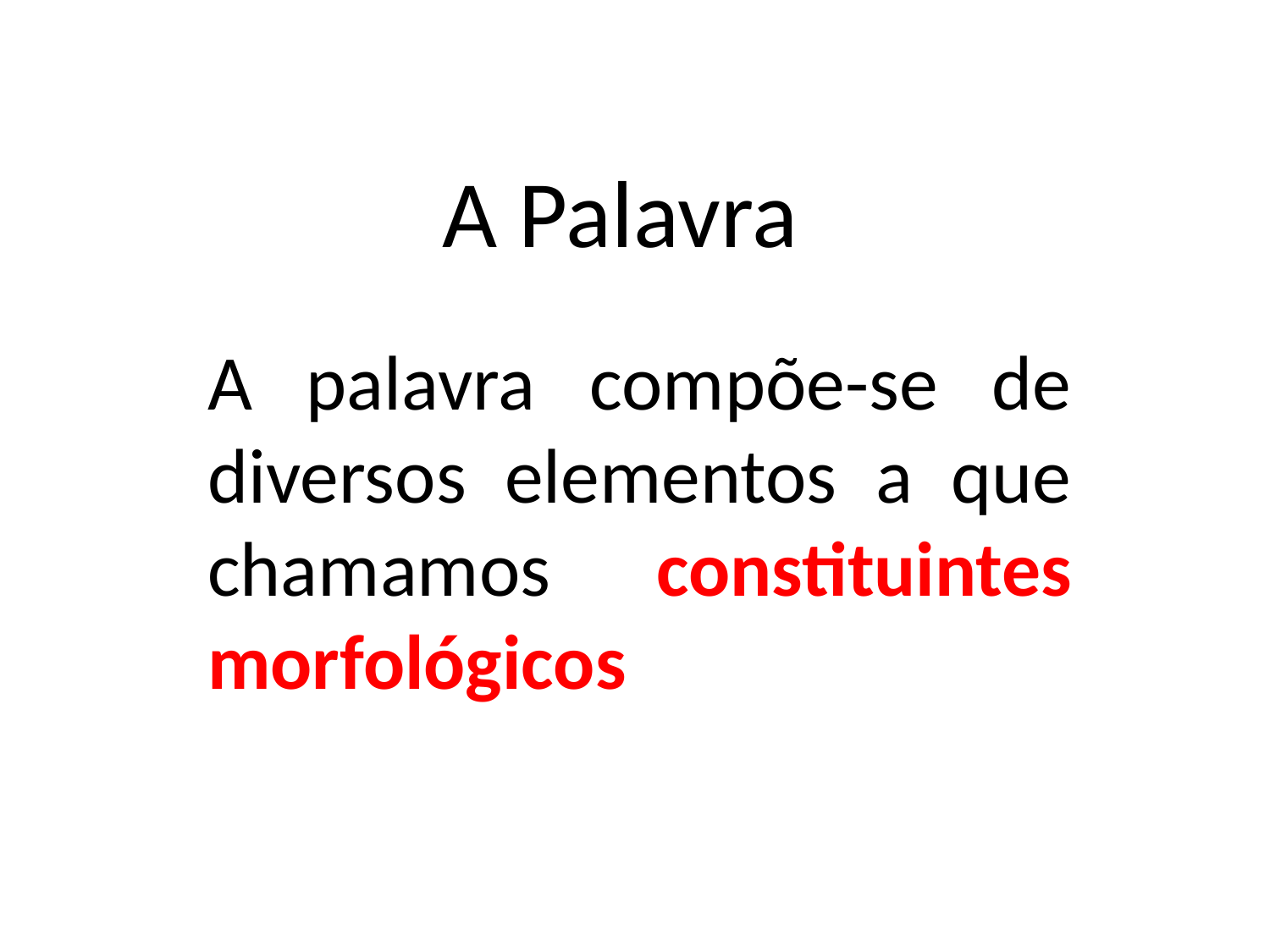

A Palavra
A palavra compõe-se de diversos elementos a que chamamos constituintes morfológicos